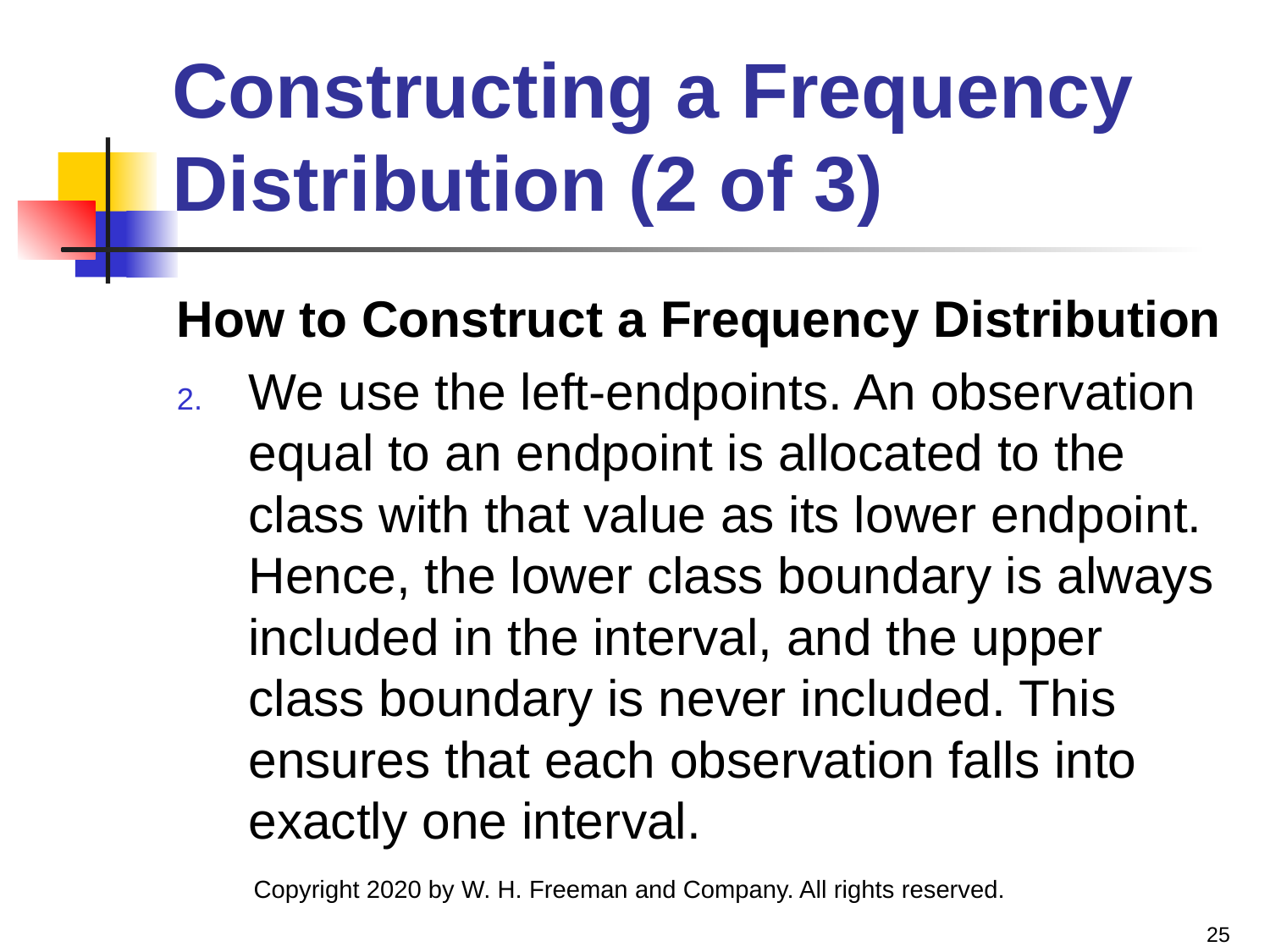

# Constructing a Frequency Distribution (2 of 3)
How to Construct a Frequency Distribution
We use the left-endpoints. An observation equal to an endpoint is allocated to the class with that value as its lower endpoint. Hence, the lower class boundary is always included in the interval, and the upper class boundary is never included. This ensures that each observation falls into exactly one interval.